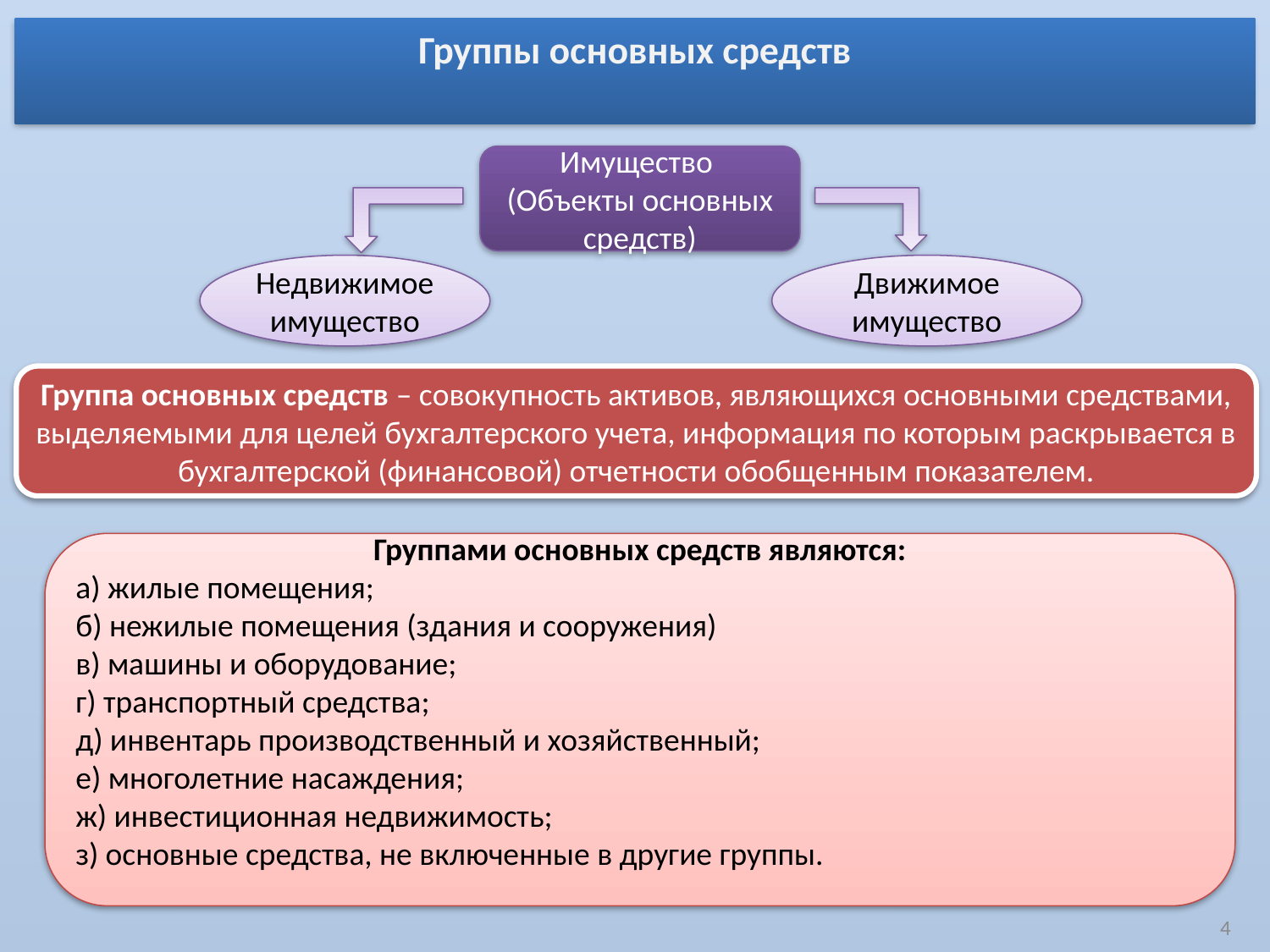

Группы основных средств

Имущество
(Объекты основных средств)

Недвижимое имущество
Движимое имущество
Группа основных средств – совокупность активов, являющихся основными средствами, выделяемыми для целей бухгалтерского учета, информация по которым раскрывается в бухгалтерской (финансовой) отчетности обобщенным показателем.

Группами основных средств являются:
а) жилые помещения;
б) нежилые помещения (здания и сооружения)
в) машины и оборудование;
г) транспортный средства;
д) инвентарь производственный и хозяйственный;
е) многолетние насаждения;
ж) инвестиционная недвижимость;
з) основные средства, не включенные в другие группы.

4